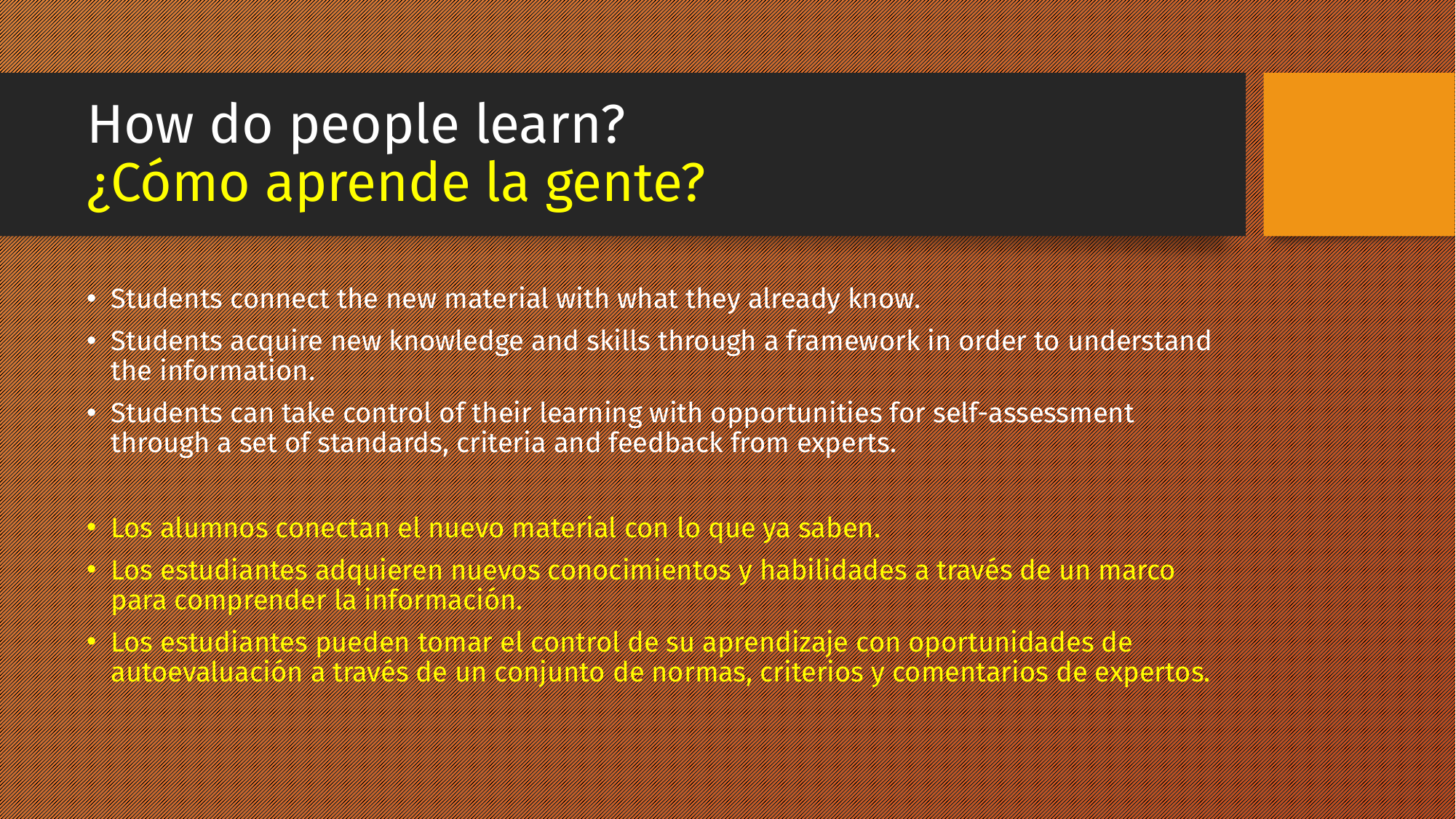

# How do people learn? ¿Cómo aprende la gente?
Students connect the new material with what they already know.
Students acquire new knowledge and skills through a framework in order to understand the information.
Students can take control of their learning with opportunities for self-assessment through a set of standards, criteria and feedback from experts.

Los alumnos conectan el nuevo material con lo que ya saben.
Los estudiantes adquieren nuevos conocimientos y habilidades a través de un marco para comprender la información.
Los estudiantes pueden tomar el control de su aprendizaje con oportunidades de autoevaluación a través de un conjunto de normas, criterios y comentarios de expertos.